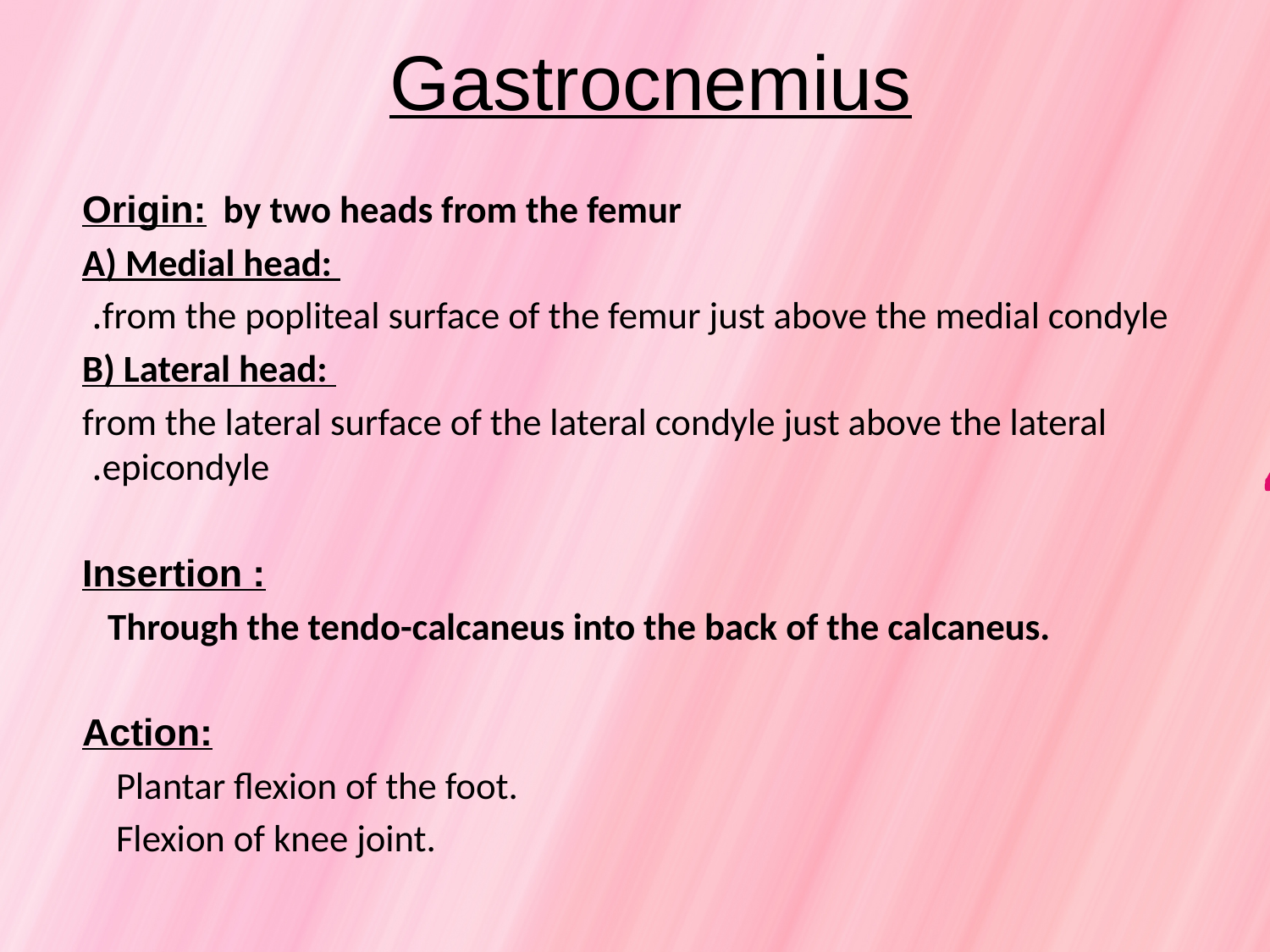

# Gastrocnemius
Origin:  by two heads from the femur
A) Medial head:
from the popliteal surface of the femur just above the medial condyle.
B) Lateral head:
from the lateral surface of the lateral condyle just above the lateral epicondyle.

Insertion :
   Through the tendo-calcaneus into the back of the calcaneus.

Action:
    Plantar flexion of the foot.
    Flexion of knee joint.